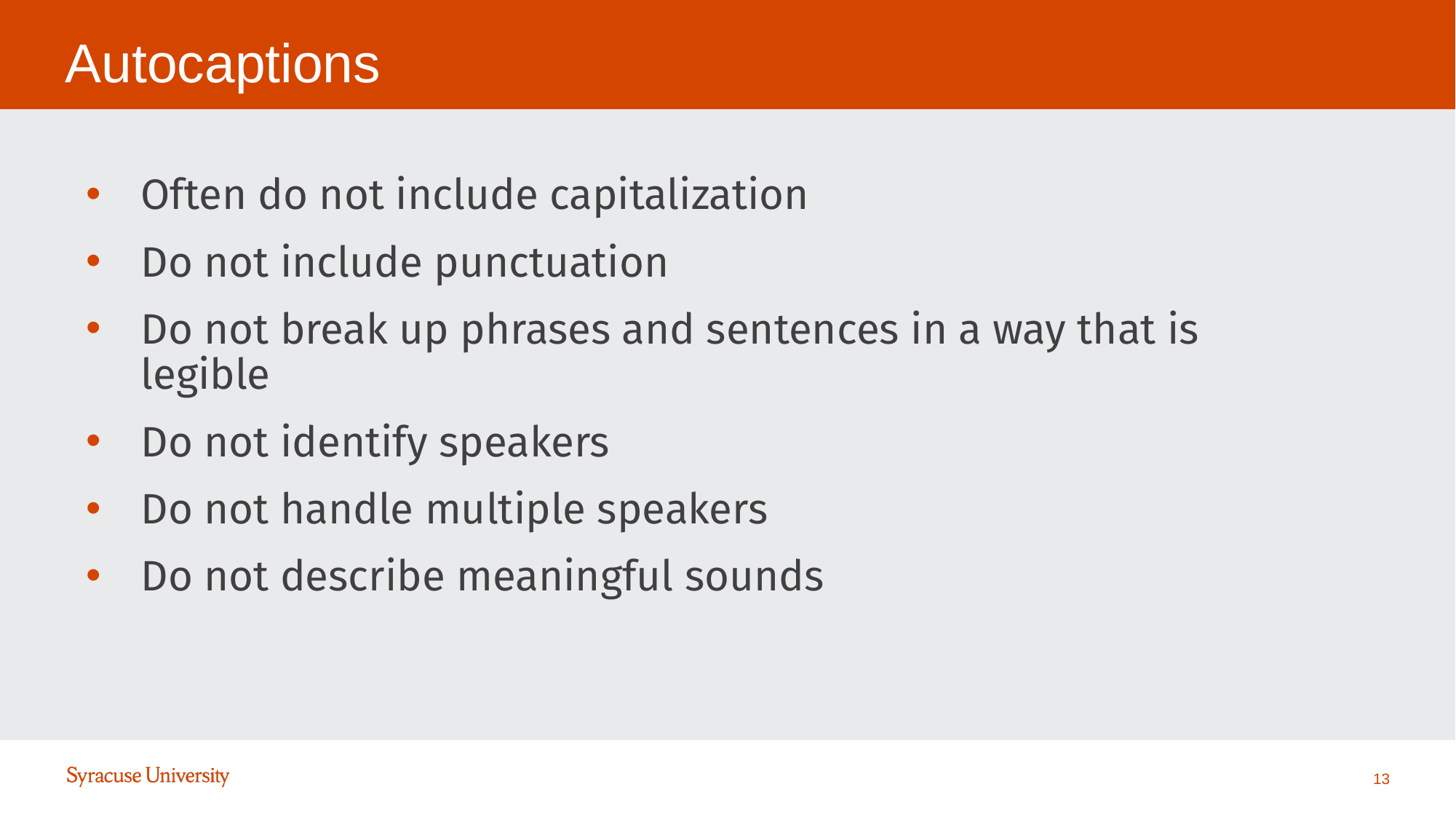

# Autocaptions
Often do not include capitalization
Do not include punctuation
Do not break up phrases and sentences in a way that is legible
Do not identify speakers
Do not handle multiple speakers
Do not describe meaningful sounds
13